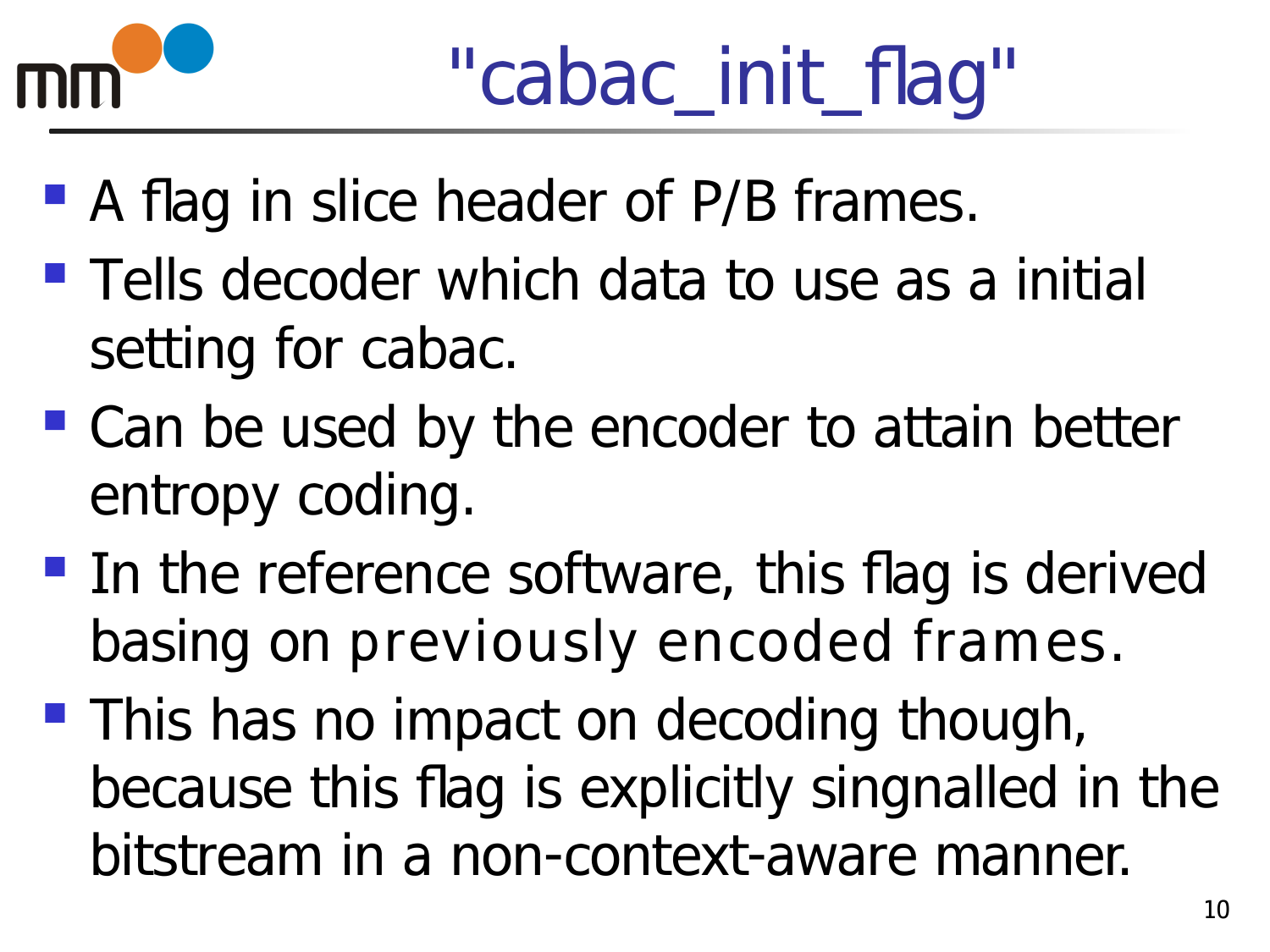

# "cabac_init_flag"
A flag in slice header of P/B frames.
Tells decoder which data to use as a initial setting for cabac.
Can be used by the encoder to attain better entropy coding.
In the reference software, this flag is derived basing on previously encoded frames.
This has no impact on decoding though, because this flag is explicitly singnalled in the bitstream in a non-context-aware manner.
10